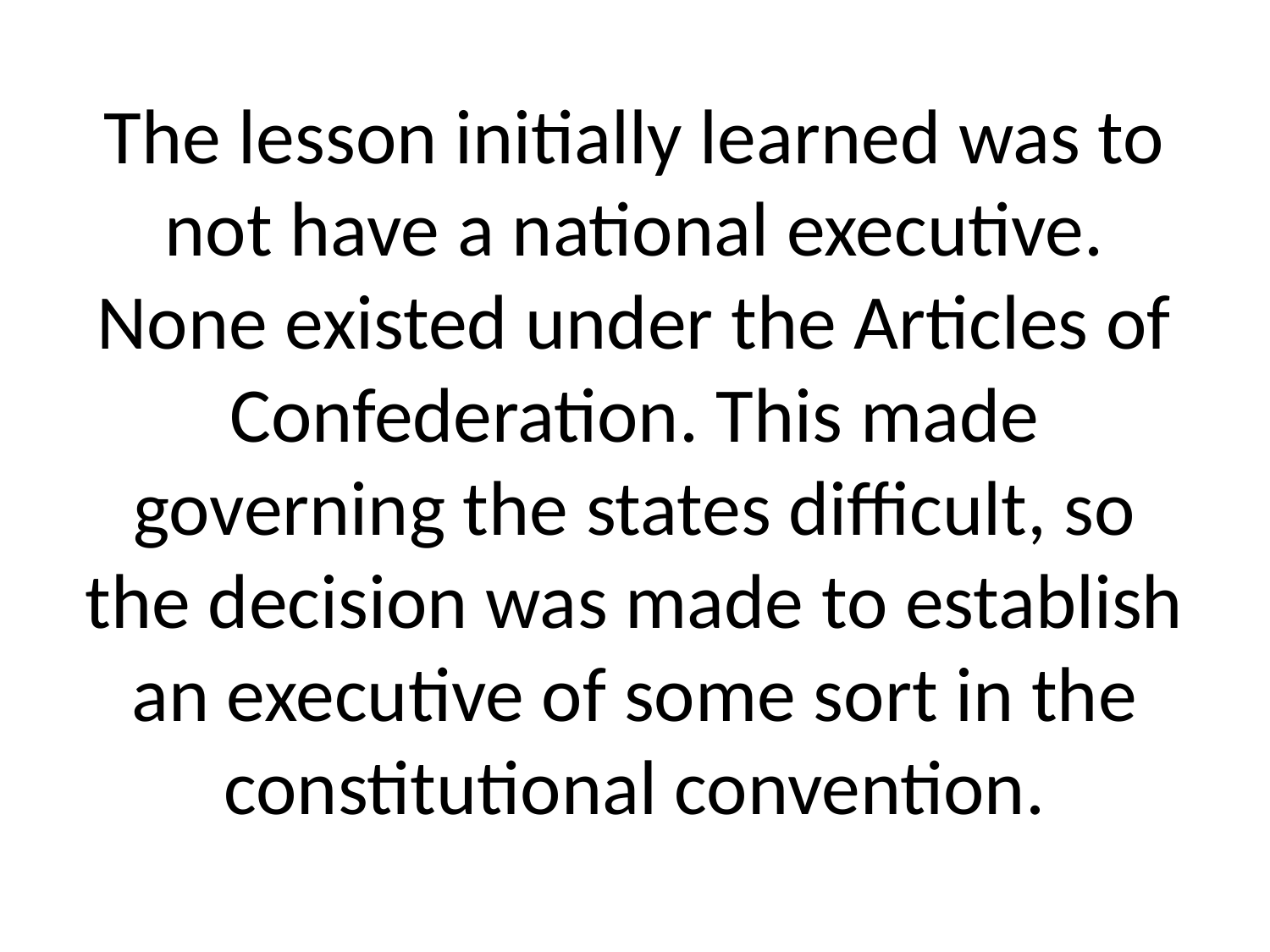

# The lesson initially learned was to not have a national executive. None existed under the Articles of Confederation. This made governing the states difficult, so the decision was made to establish an executive of some sort in the constitutional convention.